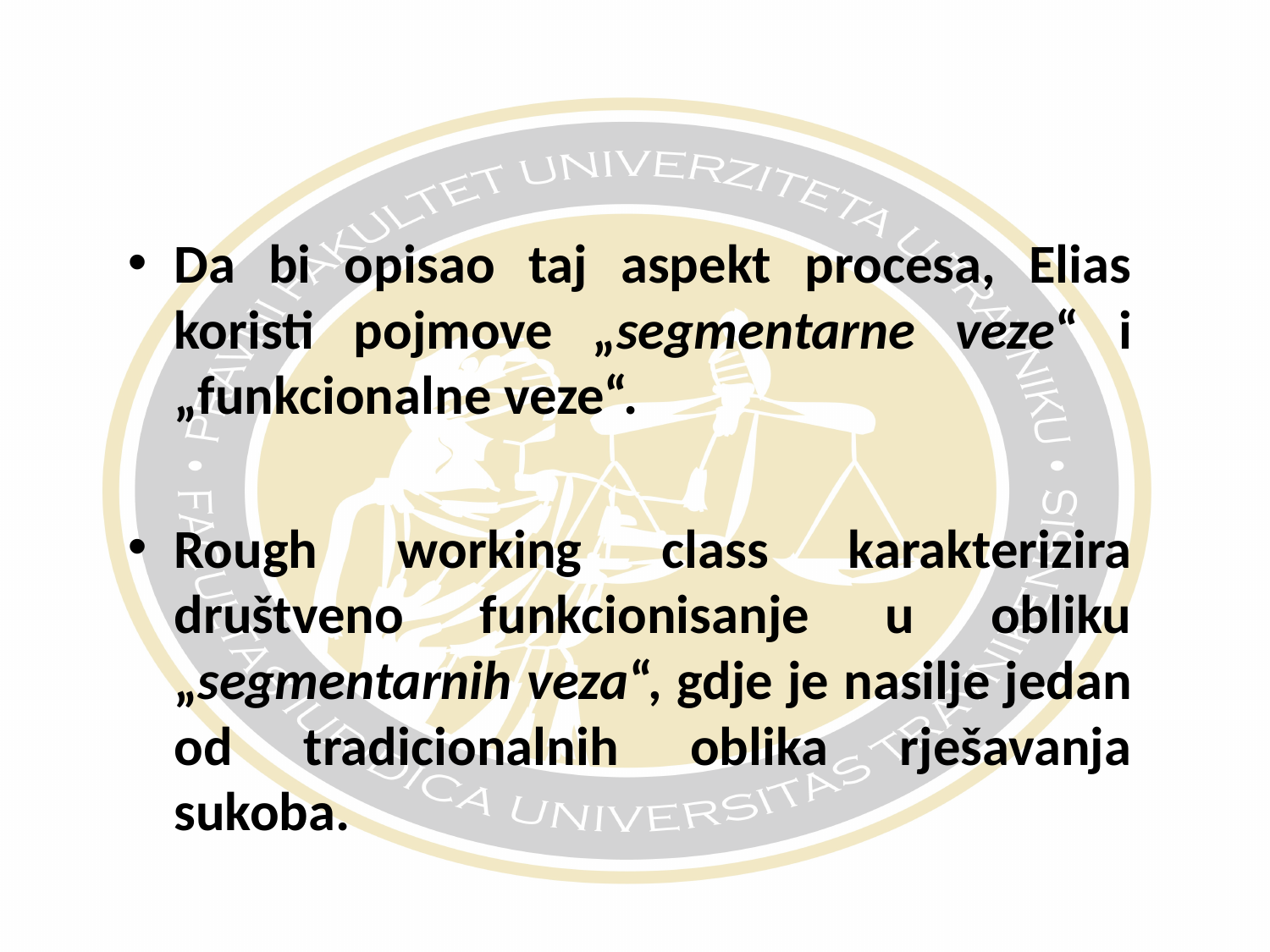

#
Da bi opisao taj aspekt procesa, Elias koristi pojmove „segmentarne veze“ i „funkcionalne veze“.

Rough working class karakterizira društveno funkcionisanje u obliku „segmentarnih veza“, gdje je nasilje jedan od tradicionalnih oblika rješavanja sukoba.